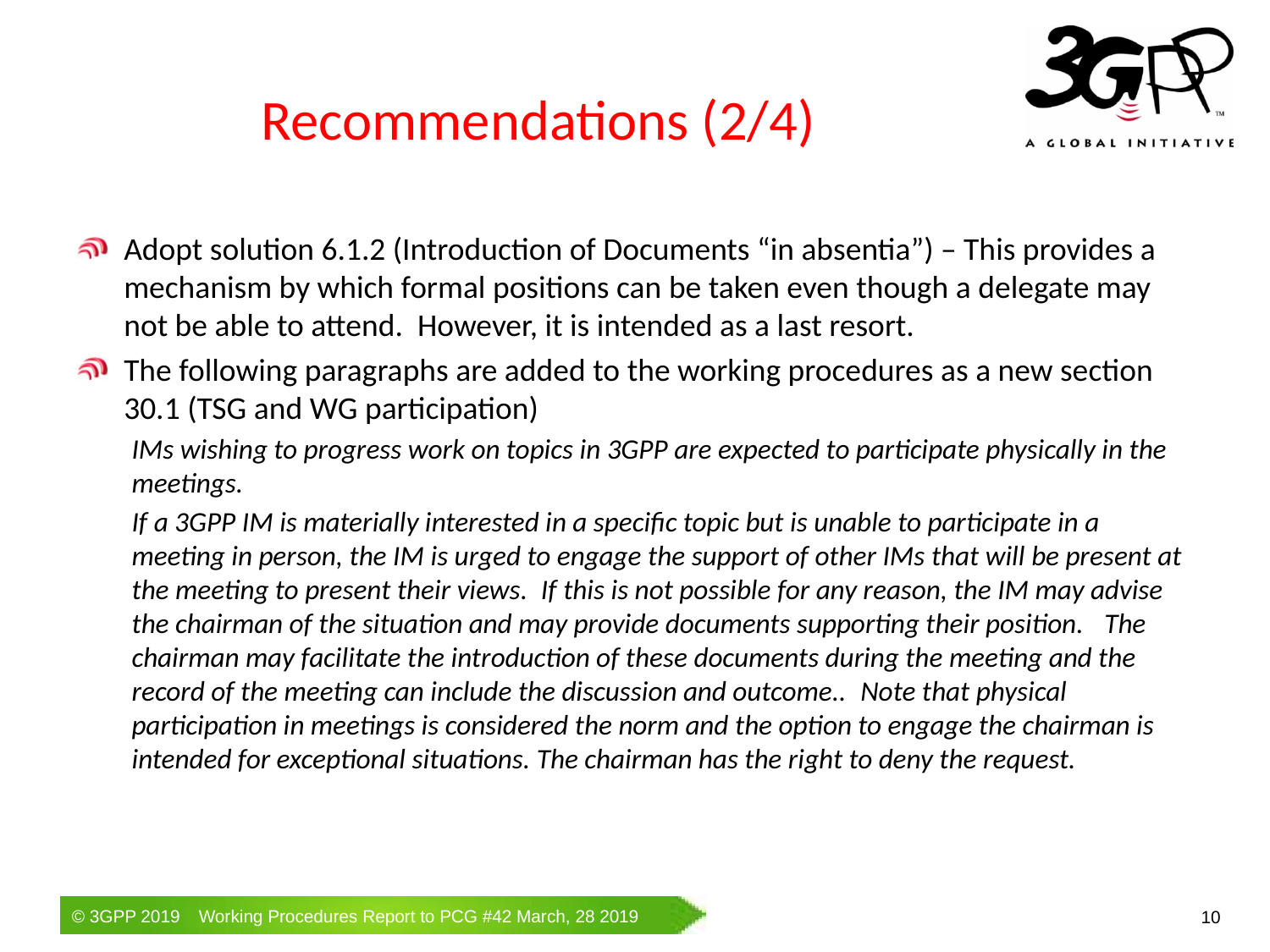

# Recommendations (2/4)
Adopt solution 6.1.2 (Introduction of Documents “in absentia”) – This provides a mechanism by which formal positions can be taken even though a delegate may not be able to attend.  However, it is intended as a last resort.
The following paragraphs are added to the working procedures as a new section 30.1 (TSG and WG participation)
IMs wishing to progress work on topics in 3GPP are expected to participate physically in the meetings.
If a 3GPP IM is materially interested in a specific topic but is unable to participate in a meeting in person, the IM is urged to engage the support of other IMs that will be present at the meeting to present their views.  If this is not possible for any reason, the IM may advise the chairman of the situation and may provide documents supporting their position.   The chairman may facilitate the introduction of these documents during the meeting and the record of the meeting can include the discussion and outcome..  Note that physical participation in meetings is considered the norm and the option to engage the chairman is intended for exceptional situations. The chairman has the right to deny the request.
10